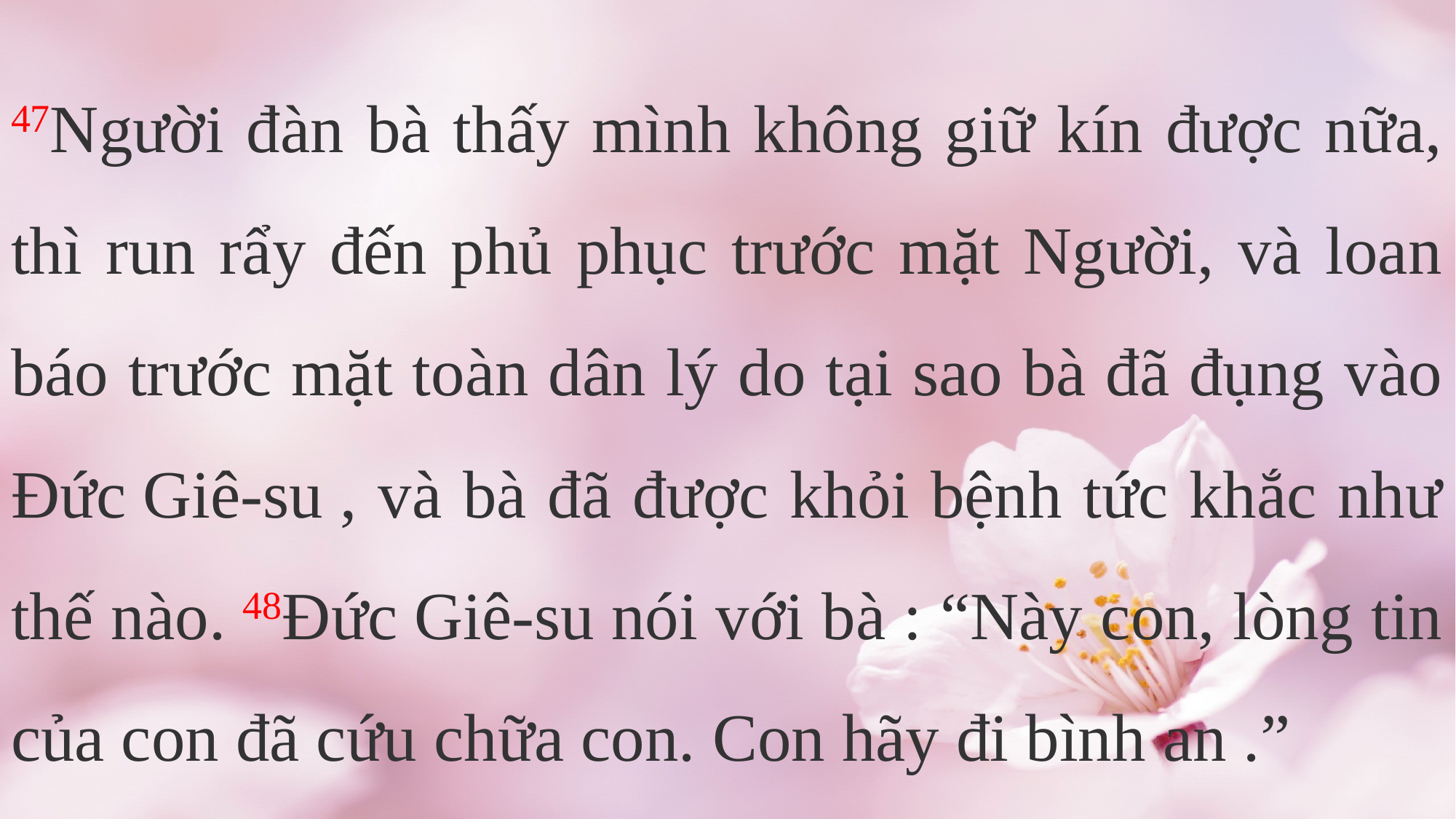

47Người đàn bà thấy mình không giữ kín được nữa, thì run rẩy đến phủ phục trước mặt Người, và loan báo trước mặt toàn dân lý do tại sao bà đã đụng vào Đức Giê-su , và bà đã được khỏi bệnh tức khắc như thế nào. 48Đức Giê-su nói với bà : “Này con, lòng tin của con đã cứu chữa con. Con hãy đi bình an .”